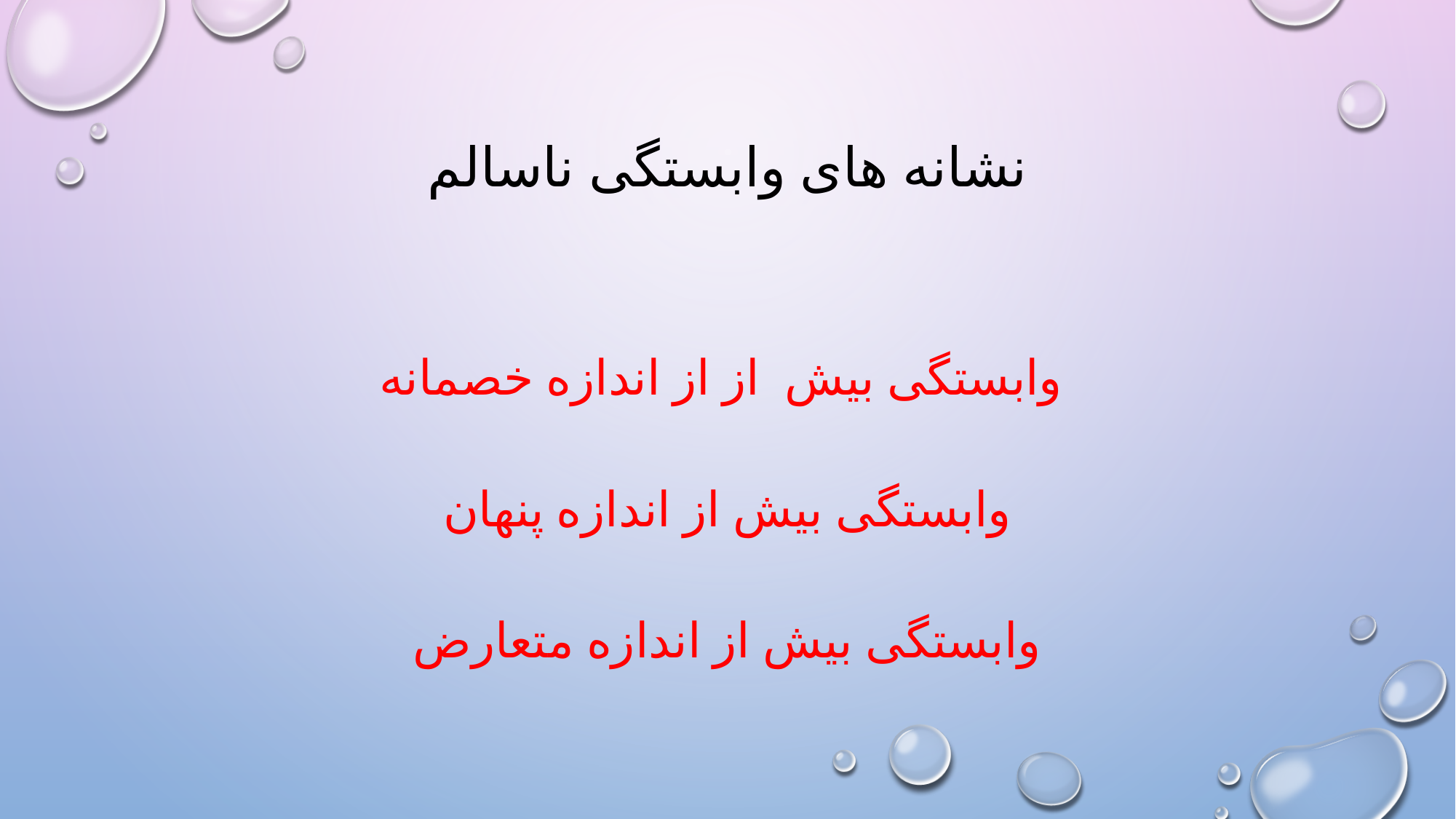

# نشانه های وابستگی ناسالم
وابستگی بیش  از از اندازه خصمانه
وابستگی بیش از اندازه پنهان
وابستگی بیش از اندازه متعارض